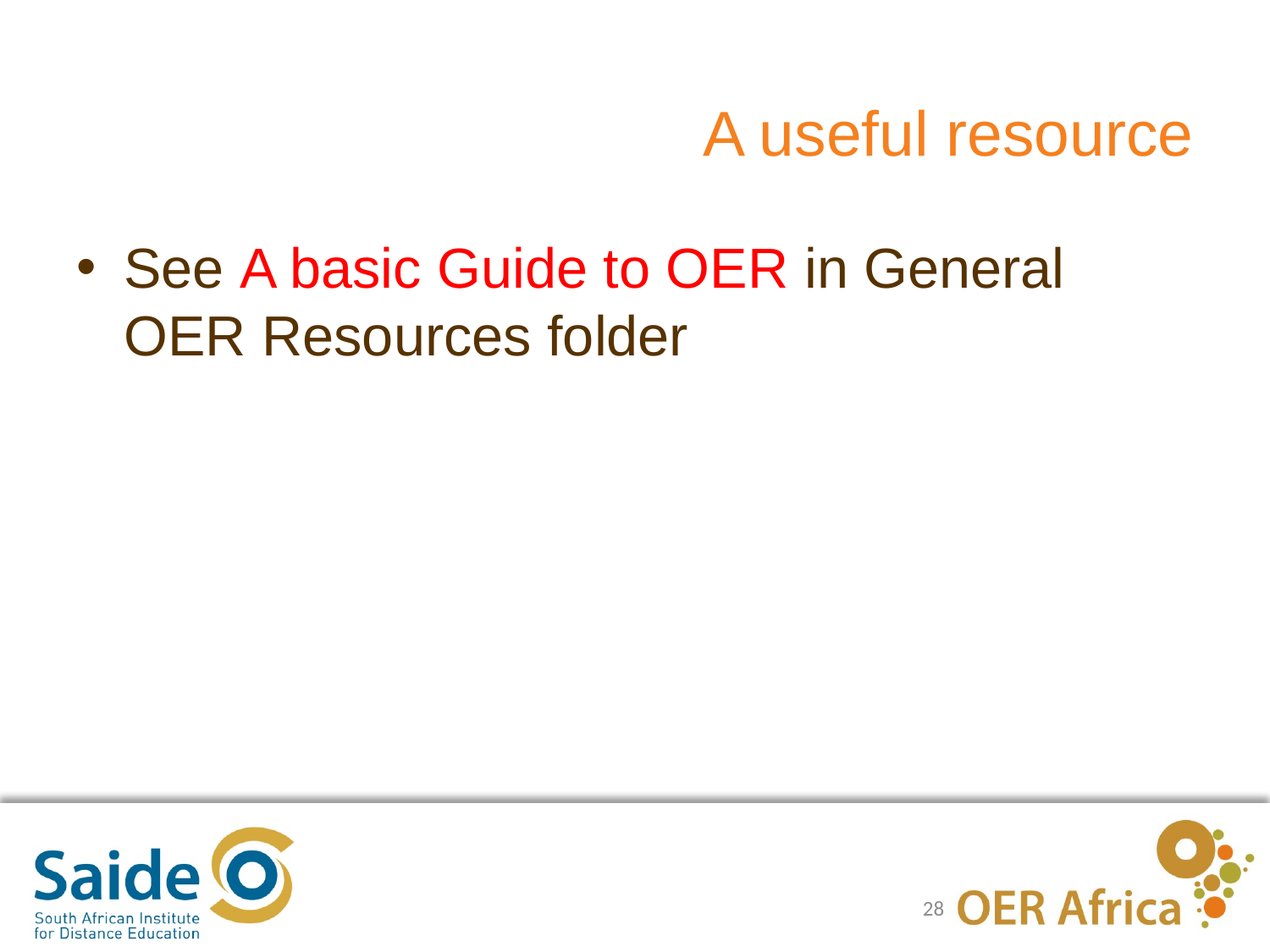

# A useful resource
See A basic Guide to OER in General OER Resources folder
28